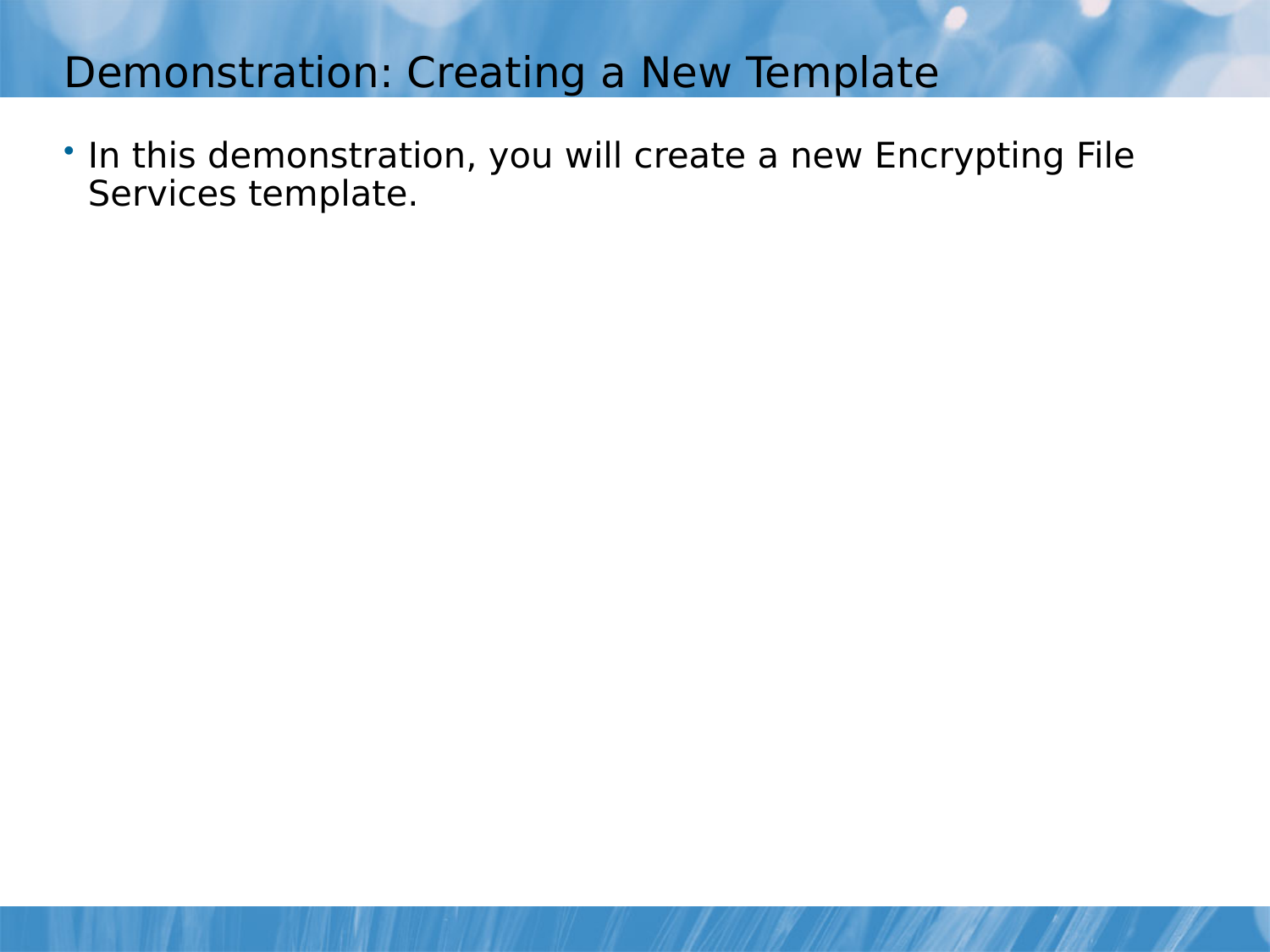

# Demonstration: Creating a New Template
In this demonstration, you will create a new Encrypting File Services template.